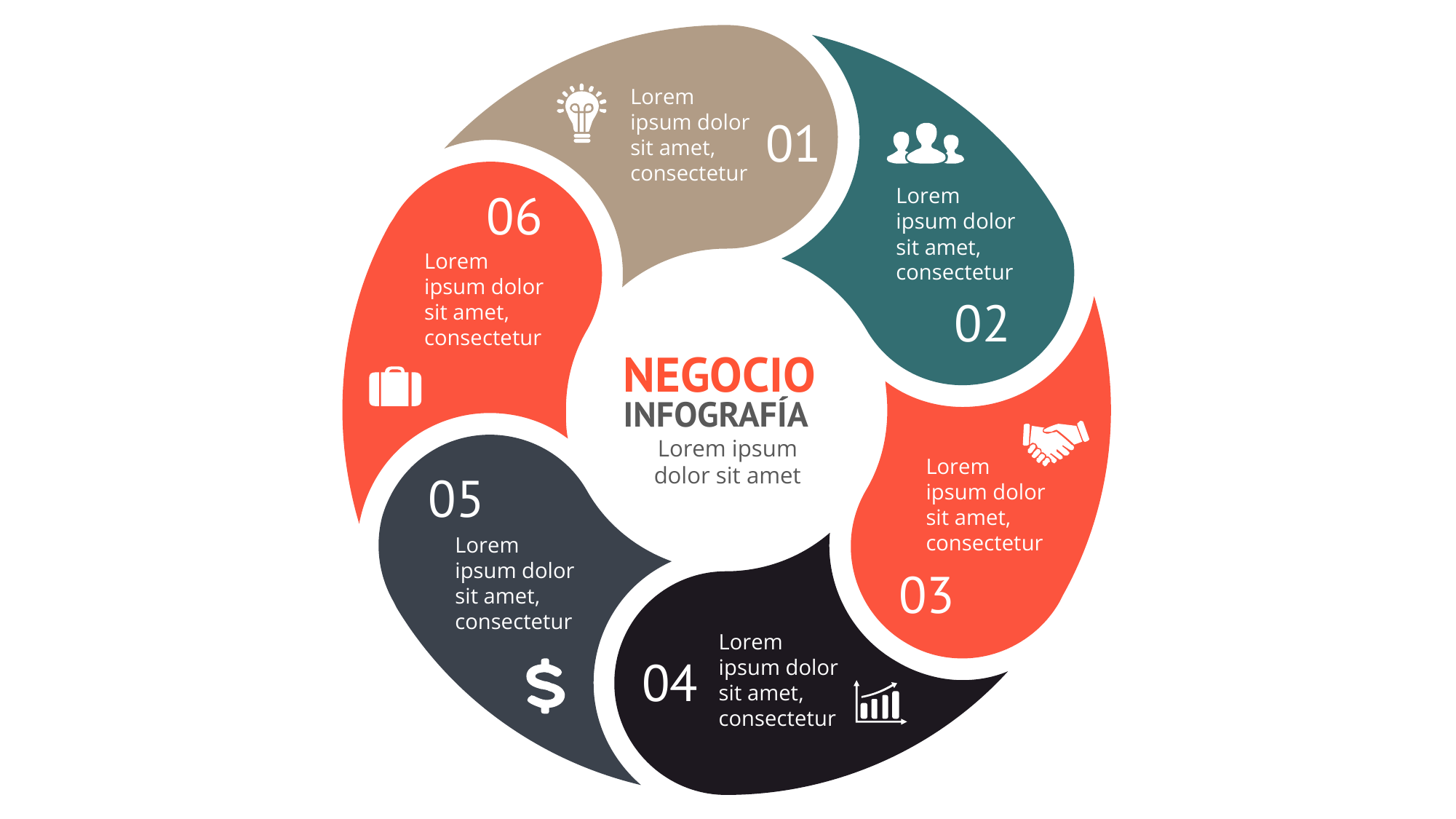

Lorem ipsum dolor sit amet, consectetur

01

Lorem ipsum dolor sit amet, consectetur
06
Lorem ipsum dolor sit amet, consectetur
02

NEGOCIO

INFOGRAFÍA

Lorem ipsum dolor sit amet

Lorem ipsum dolor sit amet, consectetur
05
Lorem ipsum dolor sit amet, consectetur

03
Lorem ipsum dolor sit amet, consectetur
04